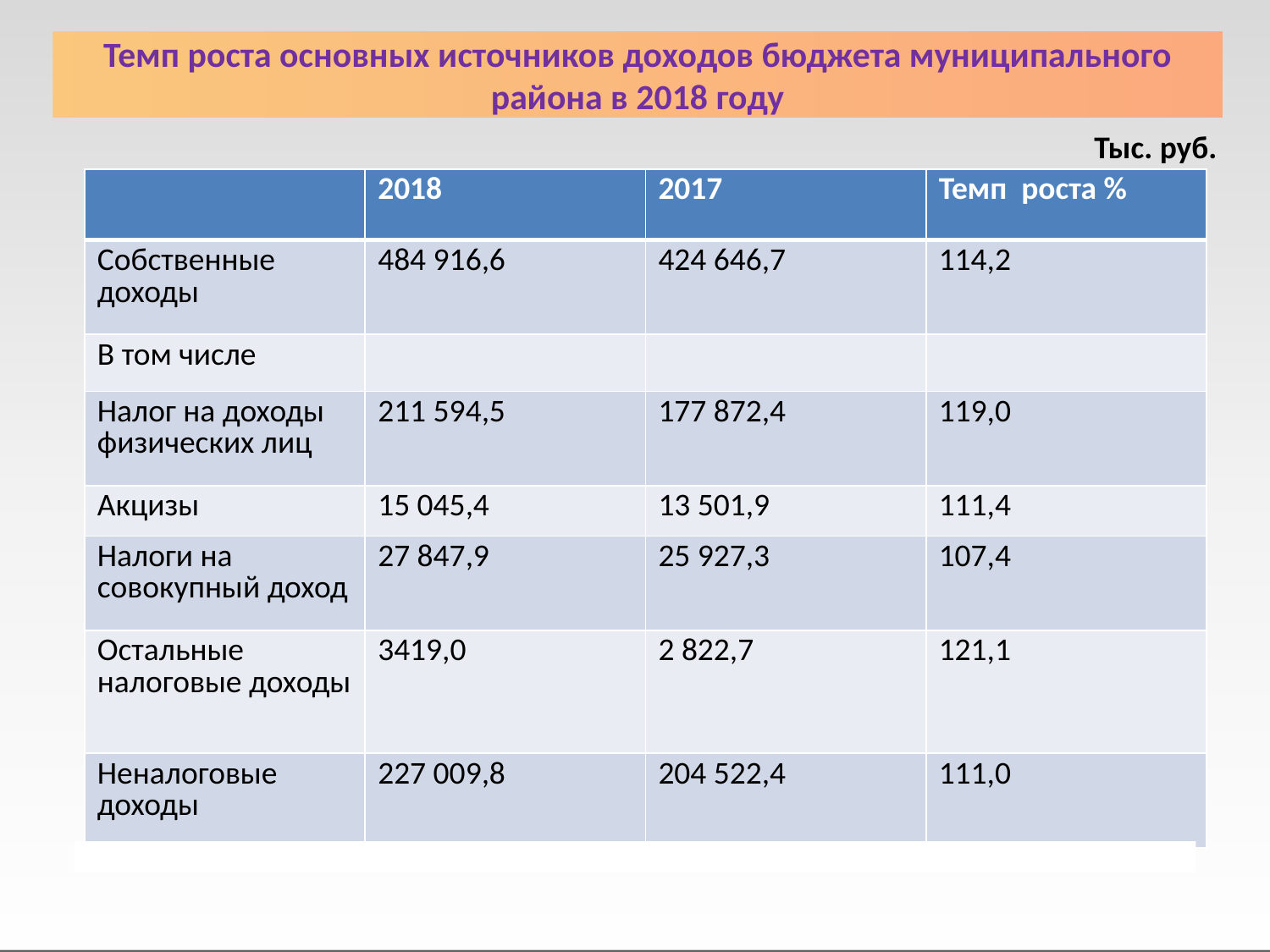

# Темп роста основных источников доходов бюджета муниципального района в 2018 году
Тыс. руб.
|  | 2018 | 2017 | Темп роста % |
| --- | --- | --- | --- |
| Собственные доходы | 484 916,6 | 424 646,7 | 114,2 |
| В том числе |  |  |  |
| Налог на доходы физических лиц | 211 594,5 | 177 872,4 | 119,0 |
| Акцизы | 15 045,4 | 13 501,9 | 111,4 |
| Налоги на совокупный доход | 27 847,9 | 25 927,3 | 107,4 |
| Остальные налоговые доходы | 3419,0 | 2 822,7 | 121,1 |
| Неналоговые доходы | 227 009,8 | 204 522,4 | 111,0 |